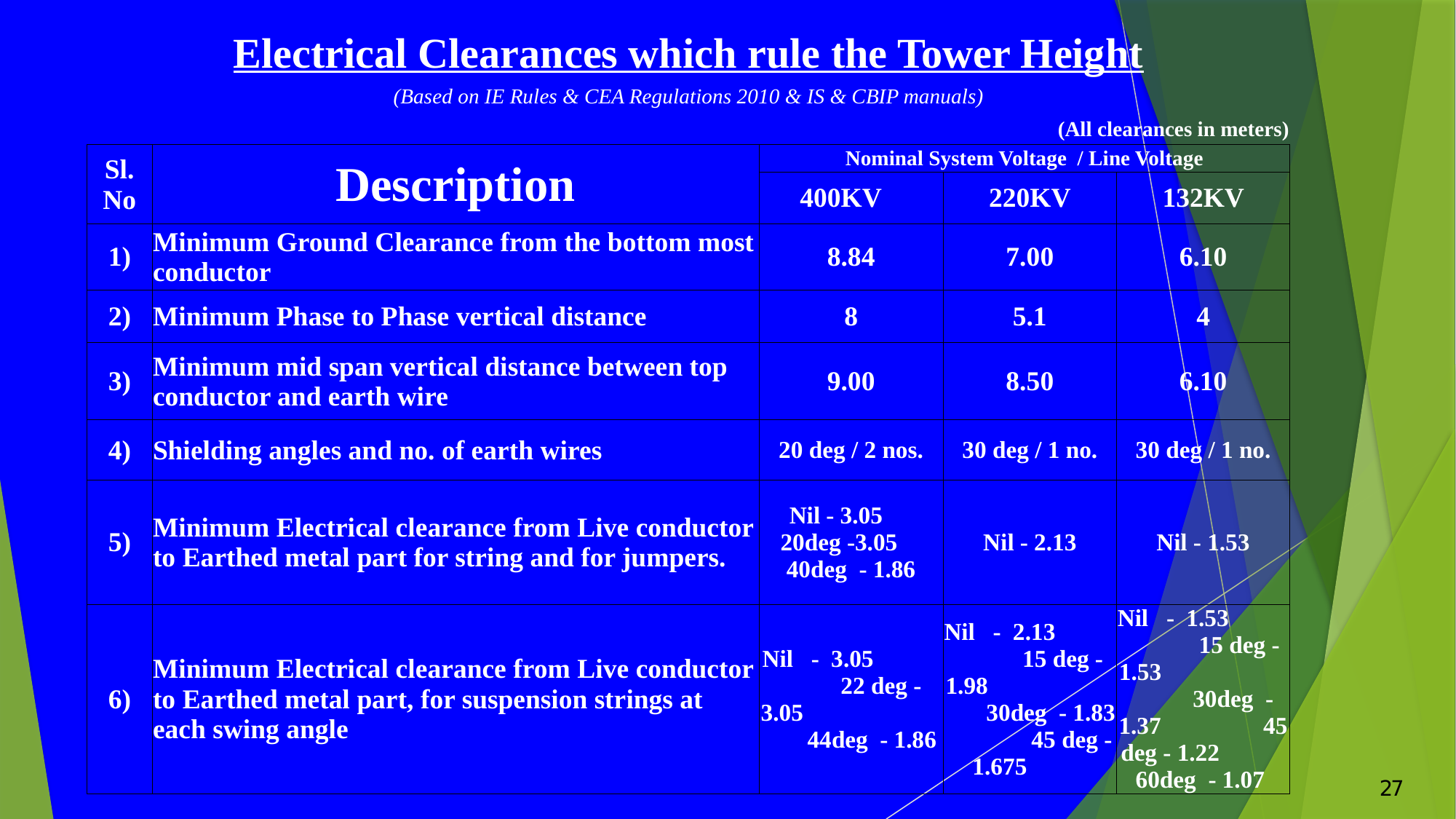

#
| Electrical Clearances which rule the Tower Height |  |  |  |  |
| --- | --- | --- | --- | --- |
| (Based on IE Rules & CEA Regulations 2010 & IS & CBIP manuals) |  |  |  |  |
| (All clearances in meters) |  |  |  |  |
| Sl. No | Description | Nominal System Voltage / Line Voltage |  |  |
|  |  | 400KV | 220KV | 132KV |
| 1) | Minimum Ground Clearance from the bottom most conductor | 8.84 | 7.00 | 6.10 |
| 2) | Minimum Phase to Phase vertical distance | 8 | 5.1 | 4 |
| 3) | Minimum mid span vertical distance between top conductor and earth wire | 9.00 | 8.50 | 6.10 |
| 4) | Shielding angles and no. of earth wires | 20 deg / 2 nos. | 30 deg / 1 no. | 30 deg / 1 no. |
| 5) | Minimum Electrical clearance from Live conductor to Earthed metal part for string and for jumpers. | Nil - 3.05 20deg -3.05 40deg - 1.86 | Nil - 2.13 | Nil - 1.53 |
| 6) | Minimum Electrical clearance from Live conductor to Earthed metal part, for suspension strings at each swing angle | Nil - 3.05 22 deg - 3.05 44deg - 1.86 | Nil - 2.13 15 deg - 1.98 30deg - 1.83 45 deg - 1.675 | Nil - 1.53 15 deg - 1.53 30deg - 1.37 45 deg - 1.22 60deg - 1.07 |

27